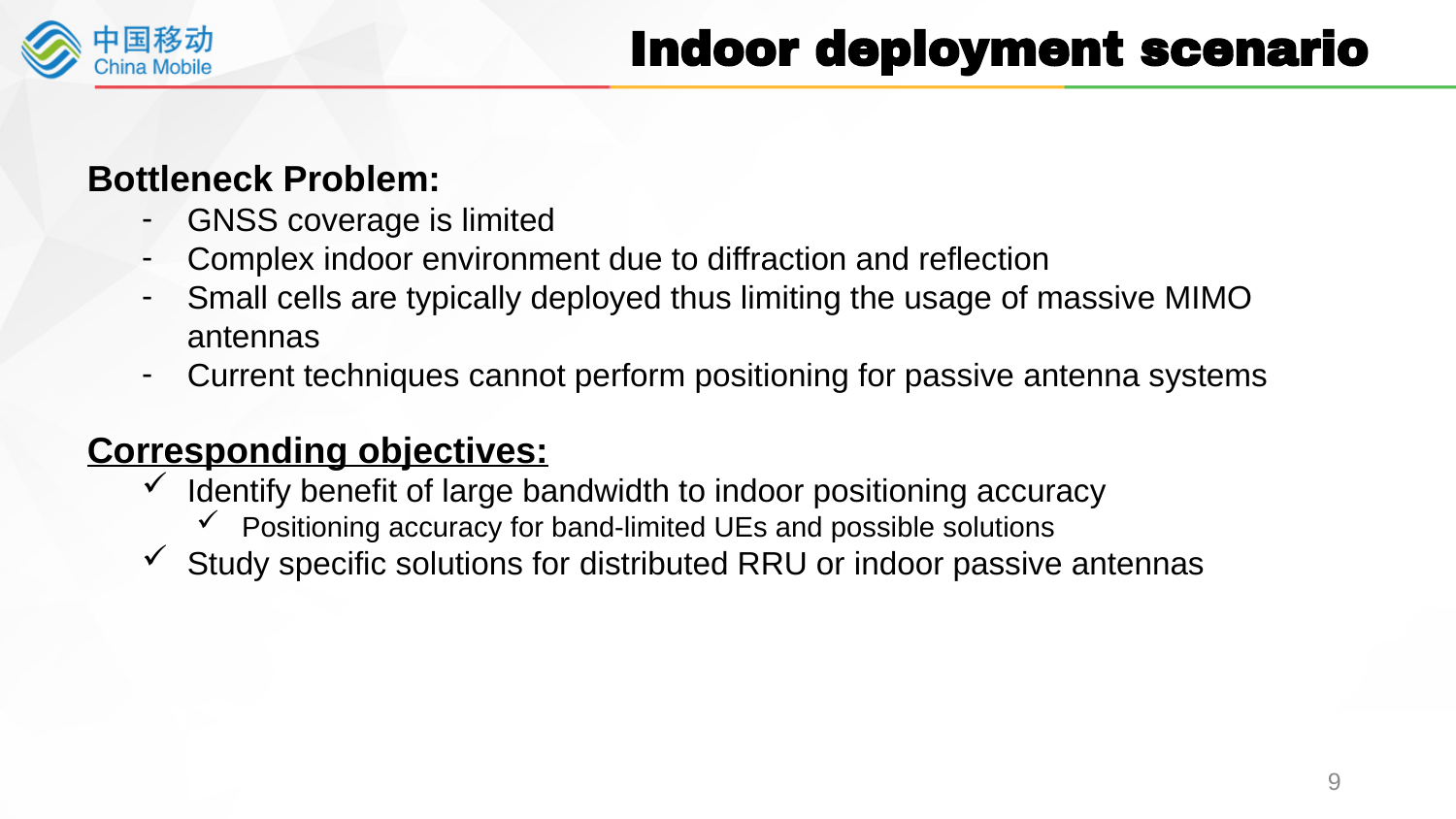

# Indoor deployment scenario
Bottleneck Problem:
GNSS coverage is limited
Complex indoor environment due to diffraction and reflection
Small cells are typically deployed thus limiting the usage of massive MIMO antennas
Current techniques cannot perform positioning for passive antenna systems

Corresponding objectives:
Identify benefit of large bandwidth to indoor positioning accuracy
Positioning accuracy for band-limited UEs and possible solutions
Study specific solutions for distributed RRU or indoor passive antennas
9